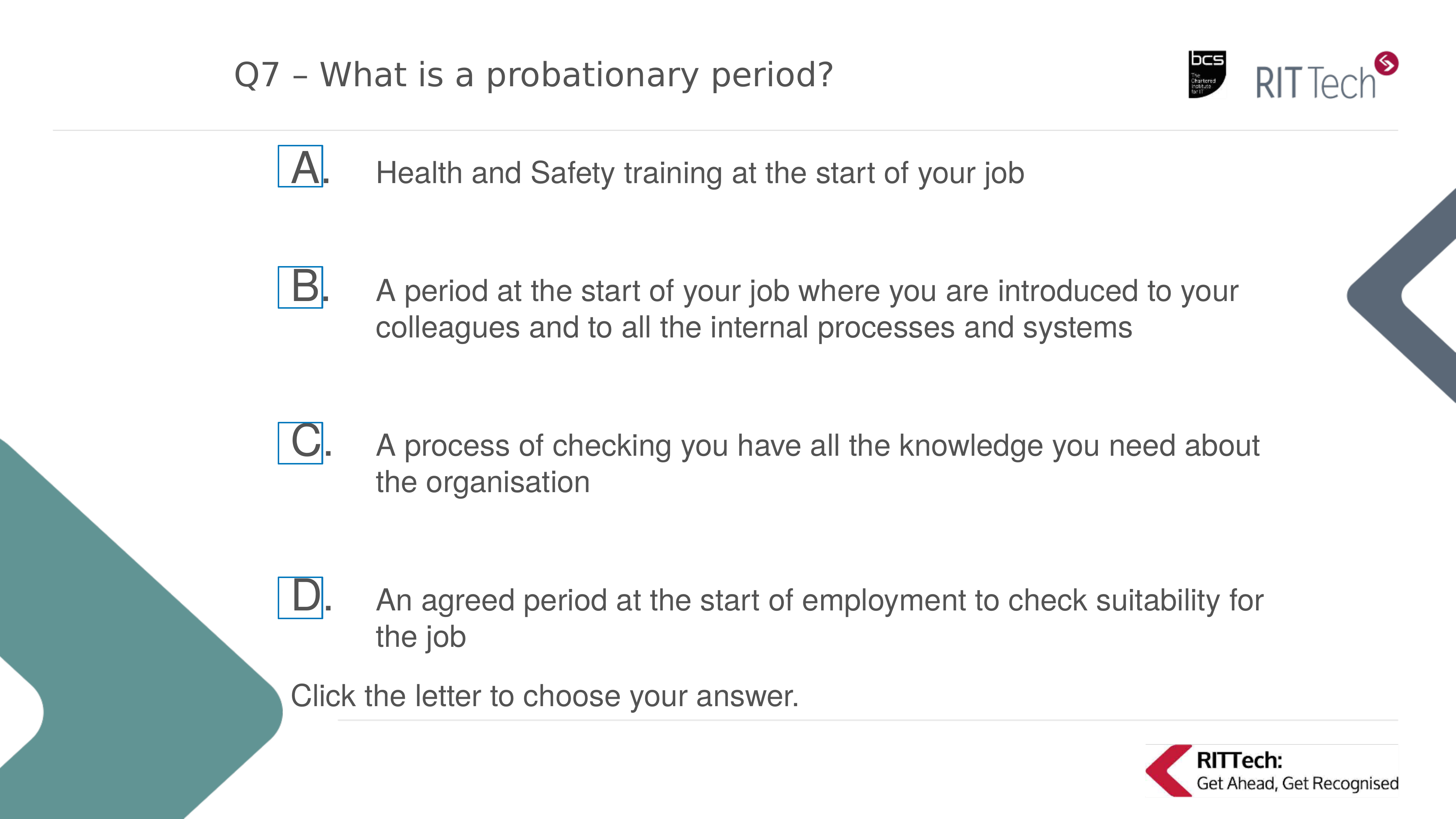

# Q7 – What is a probationary period?

Health and Safety training at the start of your job

A period at the start of your job where you are introduced to your colleagues and to all the internal processes and systems

A process of checking you have all the knowledge you need about the organisation

An agreed period at the start of employment to check suitability for the job
Click the letter to choose your answer.